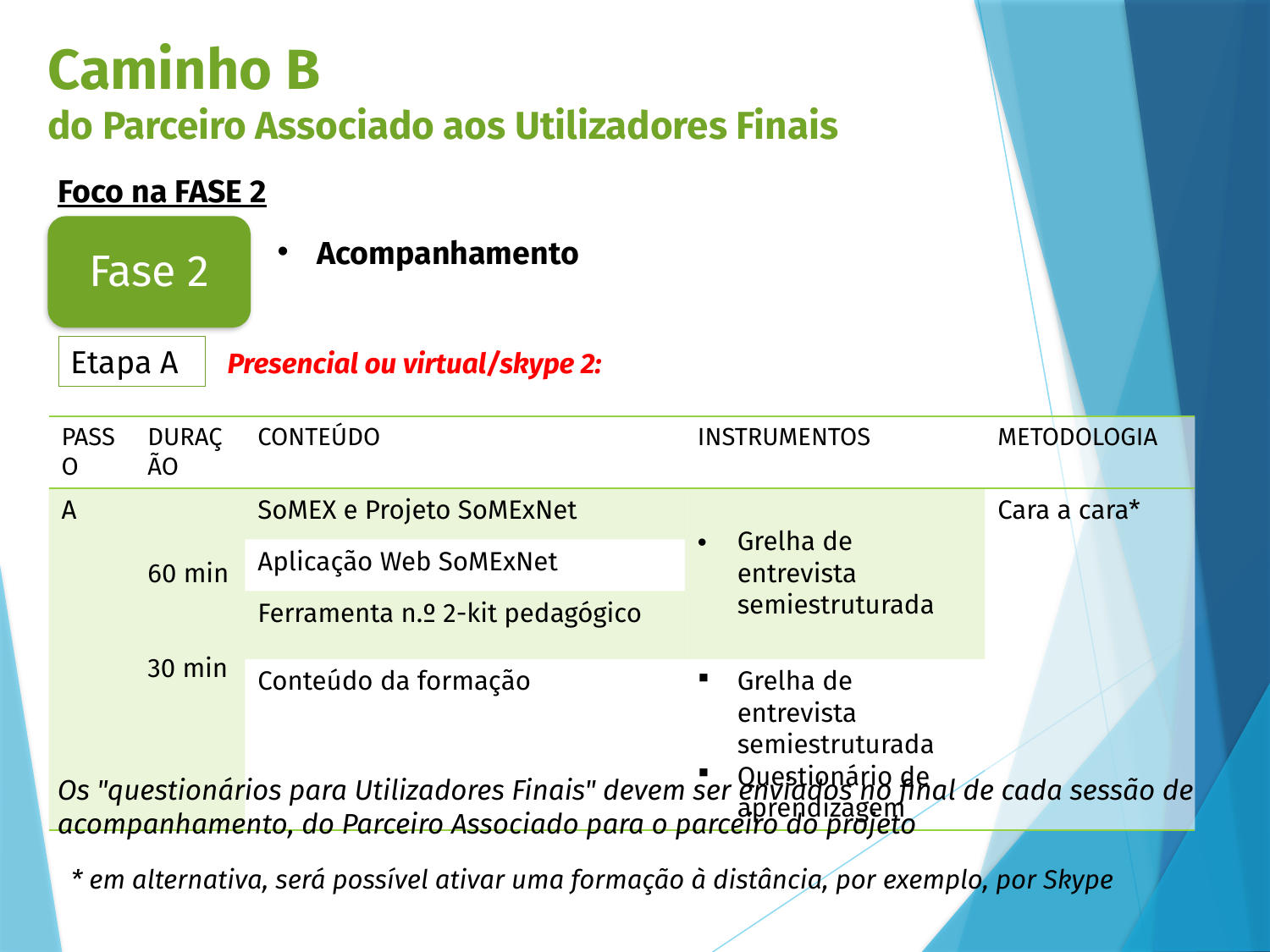

# Caminho B do Parceiro Associado aos Utilizadores Finais
Foco na FASE 2

Fase 2
Acompanhamento
Etapa A
Presencial ou virtual/skype 2:
| PASSO | DURAÇÃO | CONTEÚDO | INSTRUMENTOS | METODOLOGIA |
| --- | --- | --- | --- | --- |
| A | 60 min 30 min | SoMEX e Projeto SoMExNet | Grelha de entrevista semiestruturada | Cara a cara\* |
|  |  | Aplicação Web SoMExNet |  |  |
|  |  | Ferramenta n.º 2-kit pedagógico |  |  |
|  |  | Conteúdo da formação | Grelha de entrevista semiestruturada Questionário de aprendizagem |  |
Os "questionários para Utilizadores Finais" devem ser enviados no final de cada sessão de acompanhamento, do Parceiro Associado para o parceiro do projeto

* em alternativa, será possível ativar uma formação à distância, por exemplo, por Skype